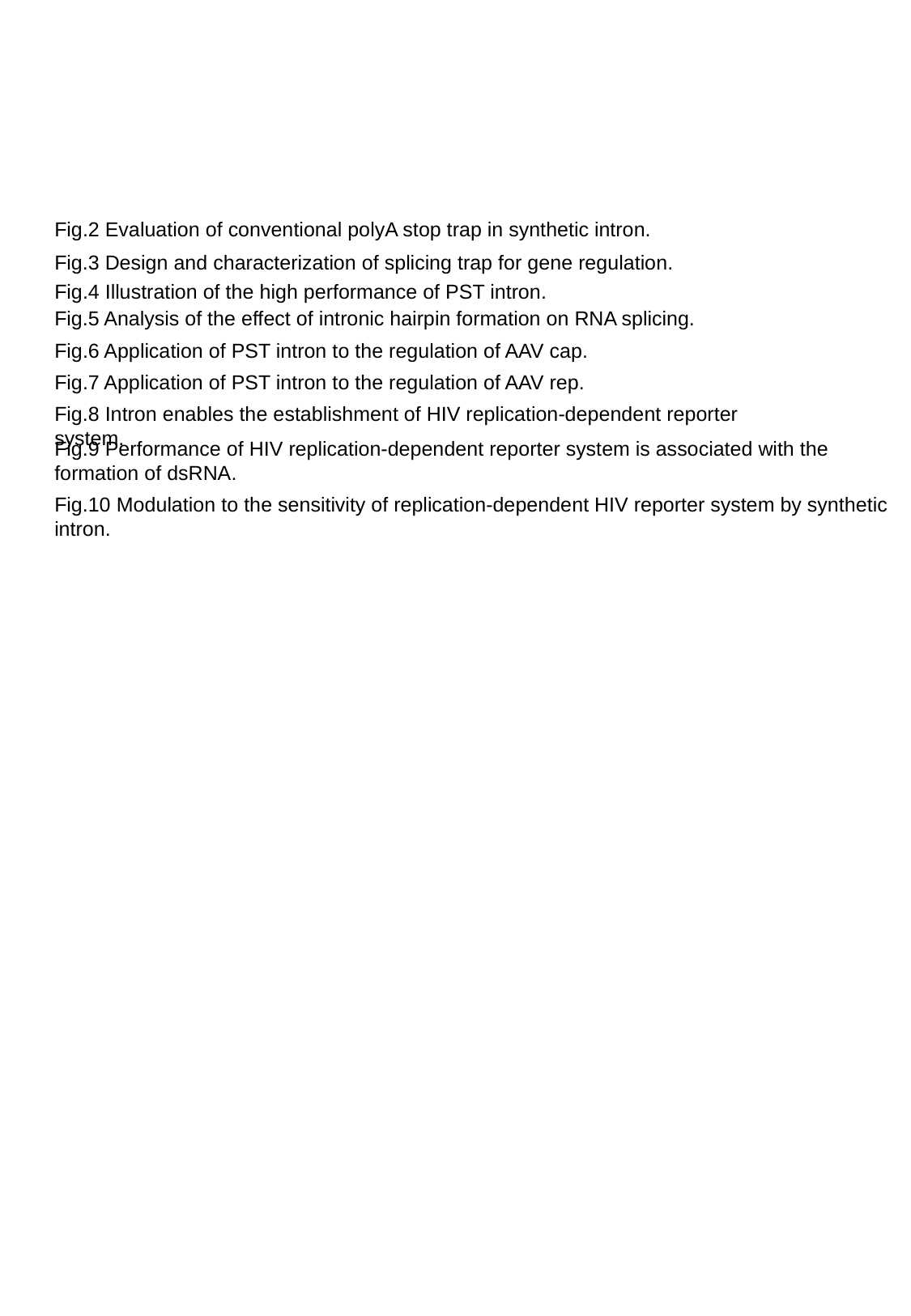

Fig.2 Evaluation of conventional polyA stop trap in synthetic intron.
Fig.3 Design and characterization of splicing trap for gene regulation.
Fig.4 Illustration of the high performance of PST intron.
Fig.5 Analysis of the effect of intronic hairpin formation on RNA splicing.
Fig.6 Application of PST intron to the regulation of AAV cap.
Fig.7 Application of PST intron to the regulation of AAV rep.
Fig.8 Intron enables the establishment of HIV replication-dependent reporter system.
Fig.9 Performance of HIV replication-dependent reporter system is associated with the formation of dsRNA.
Fig.10 Modulation to the sensitivity of replication-dependent HIV reporter system by synthetic intron.